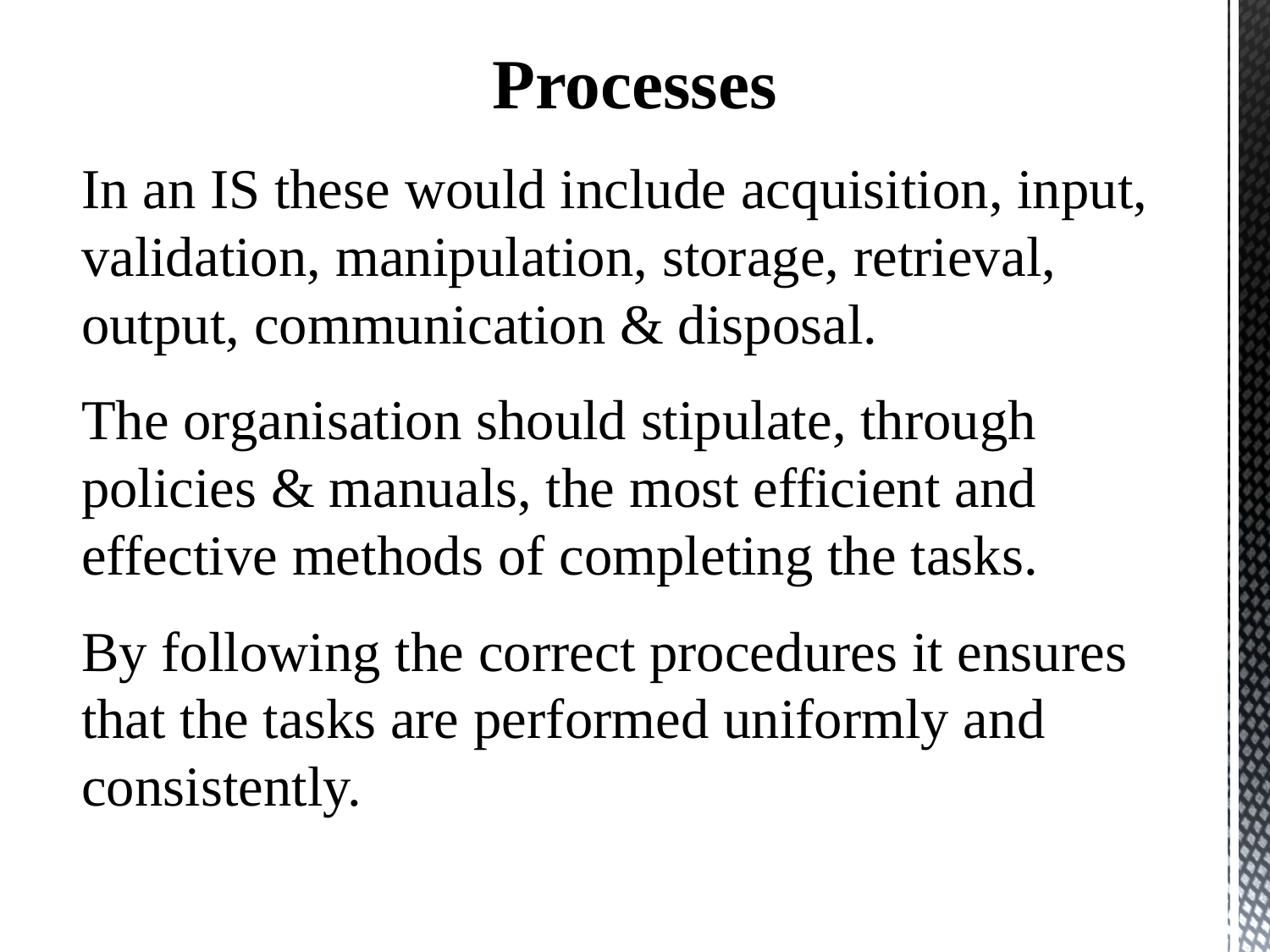

Processes
In an IS these would include acquisition, input, validation, manipulation, storage, retrieval, output, communication & disposal.
The organisation should stipulate, through policies & manuals, the most efficient and effective methods of completing the tasks.
By following the correct procedures it ensures that the tasks are performed uniformly and consistently.